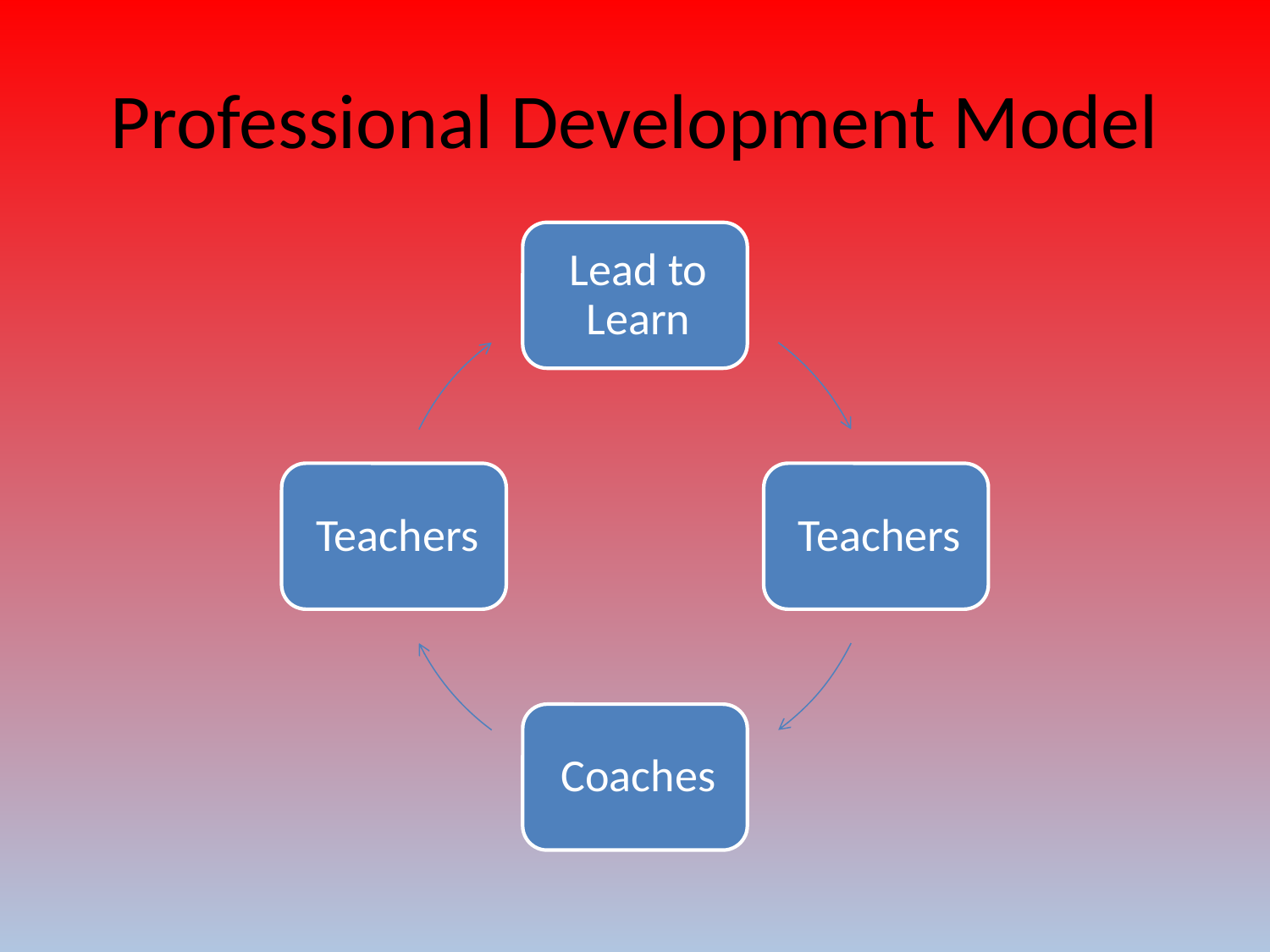

# Professional Development Model
Lead to Learn
Teachers
Coaches
Teachers